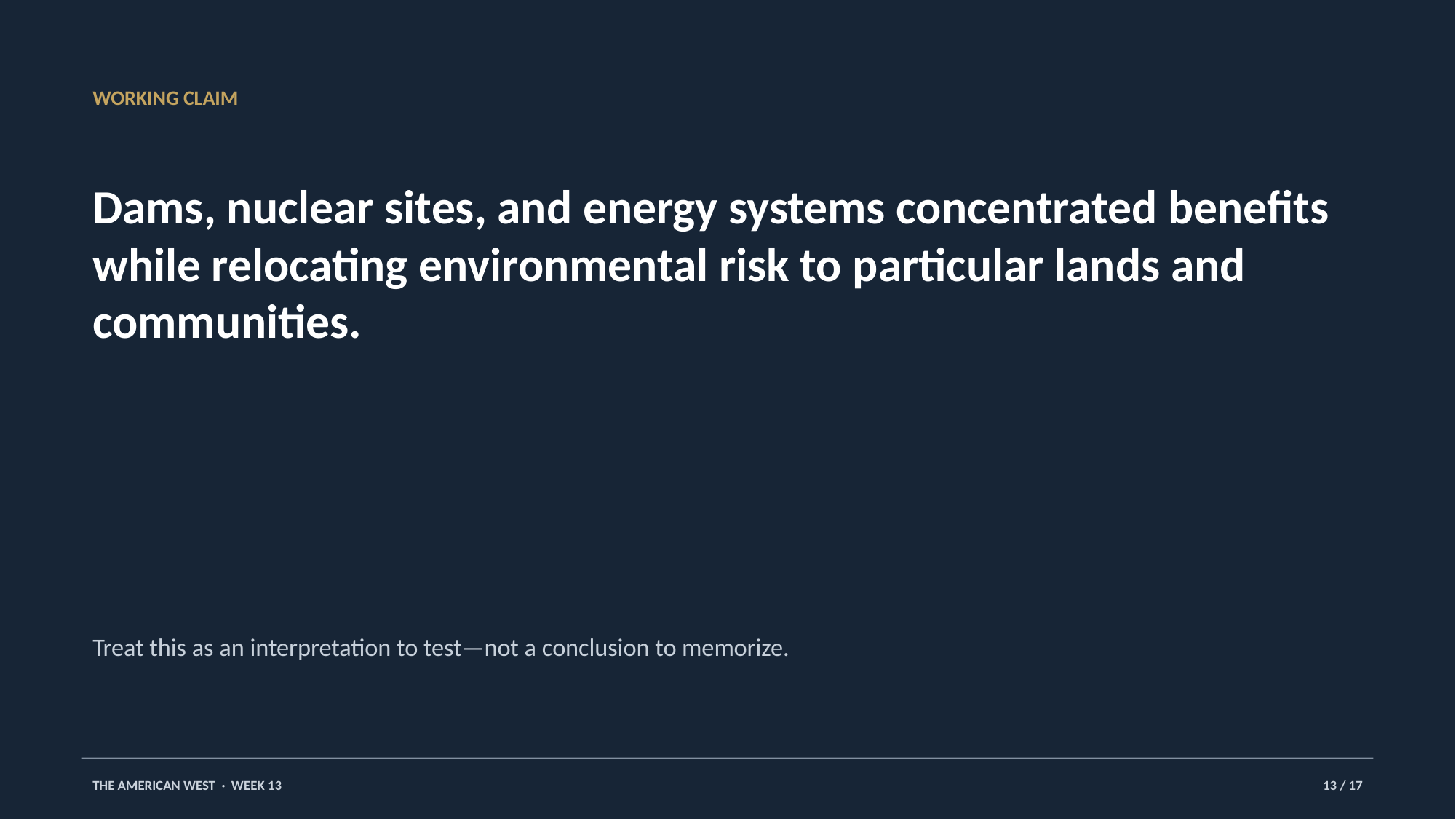

WORKING CLAIM
Dams, nuclear sites, and energy systems concentrated benefits while relocating environmental risk to particular lands and communities.
Treat this as an interpretation to test—not a conclusion to memorize.

THE AMERICAN WEST  ·  WEEK 13
13 / 17